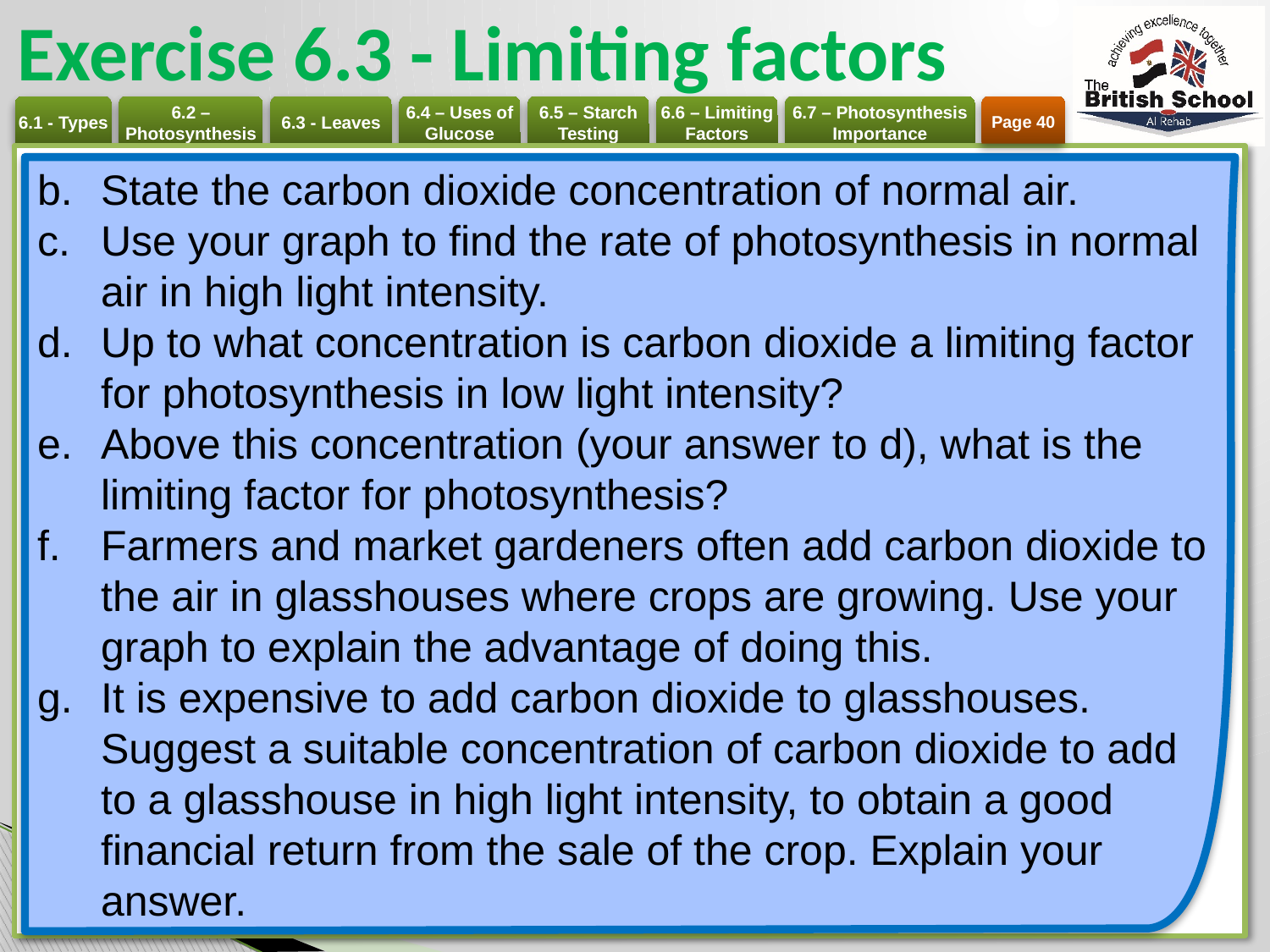

# Exercise 6.3 - Limiting factors
Page 40
State the carbon dioxide concentration of normal air.
Use your graph to find the rate of photosynthesis in normal air in high light intensity.
Up to what concentration is carbon dioxide a limiting factor for photosynthesis in low light intensity?
Above this concentration (your answer to d), what is the limiting factor for photosynthesis?
Farmers and market gardeners often add carbon dioxide to the air in glasshouses where crops are growing. Use your graph to explain the advantage of doing this.
It is expensive to add carbon dioxide to glasshouses. Suggest a suitable concentration of carbon dioxide to add to a glasshouse in high light intensity, to obtain a good financial return from the sale of the crop. Explain your answer.